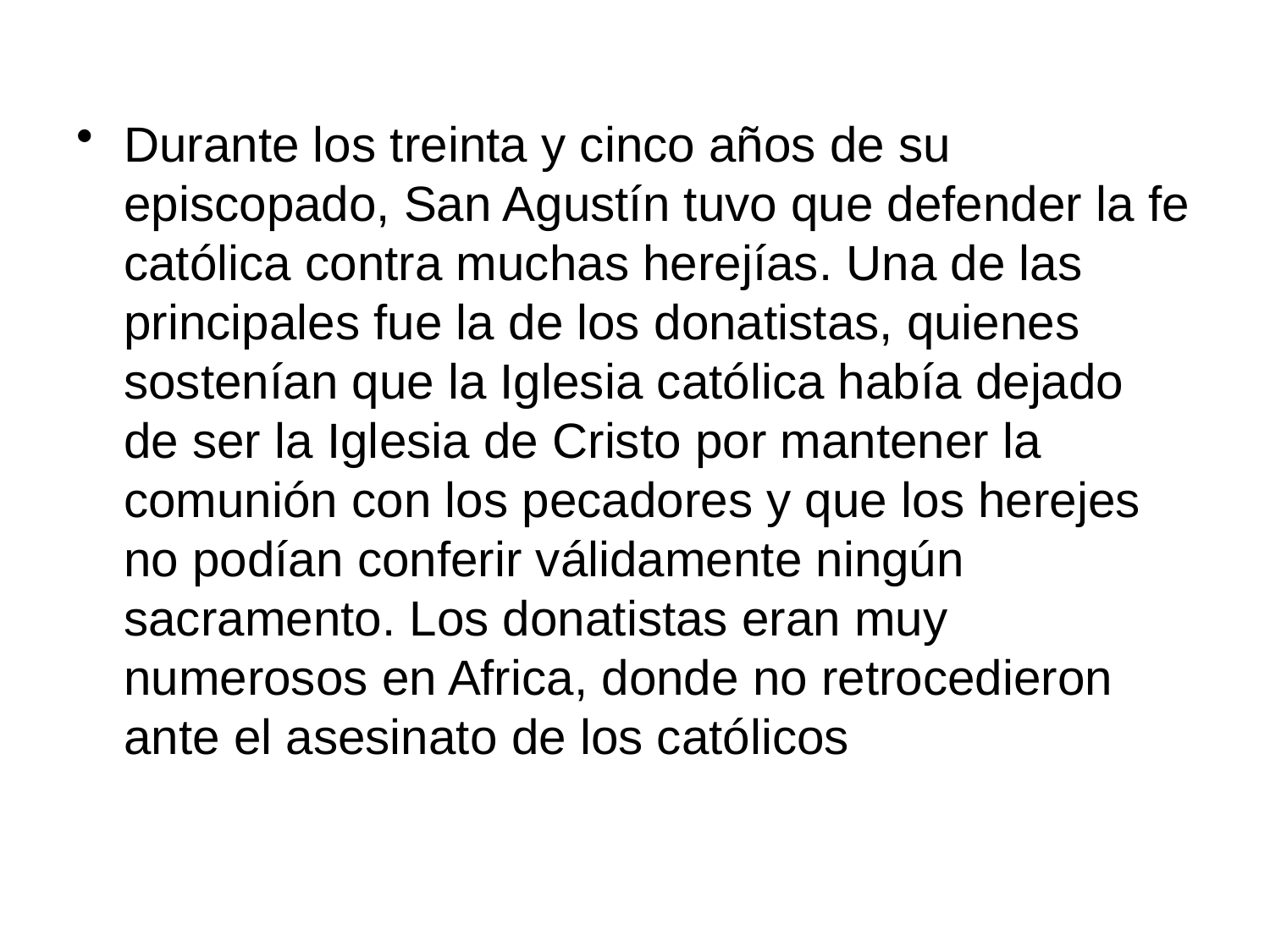

Durante los treinta y cinco años de su episcopado, San Agustín tuvo que defender la fe católica contra muchas herejías. Una de las principales fue la de los donatistas, quienes sostenían que la Iglesia católica había dejado de ser la Iglesia de Cristo por mantener la comunión con los pecadores y que los herejes no podían conferir válidamente ningún sacramento. Los donatistas eran muy numerosos en Africa, donde no retrocedieron ante el asesinato de los católicos